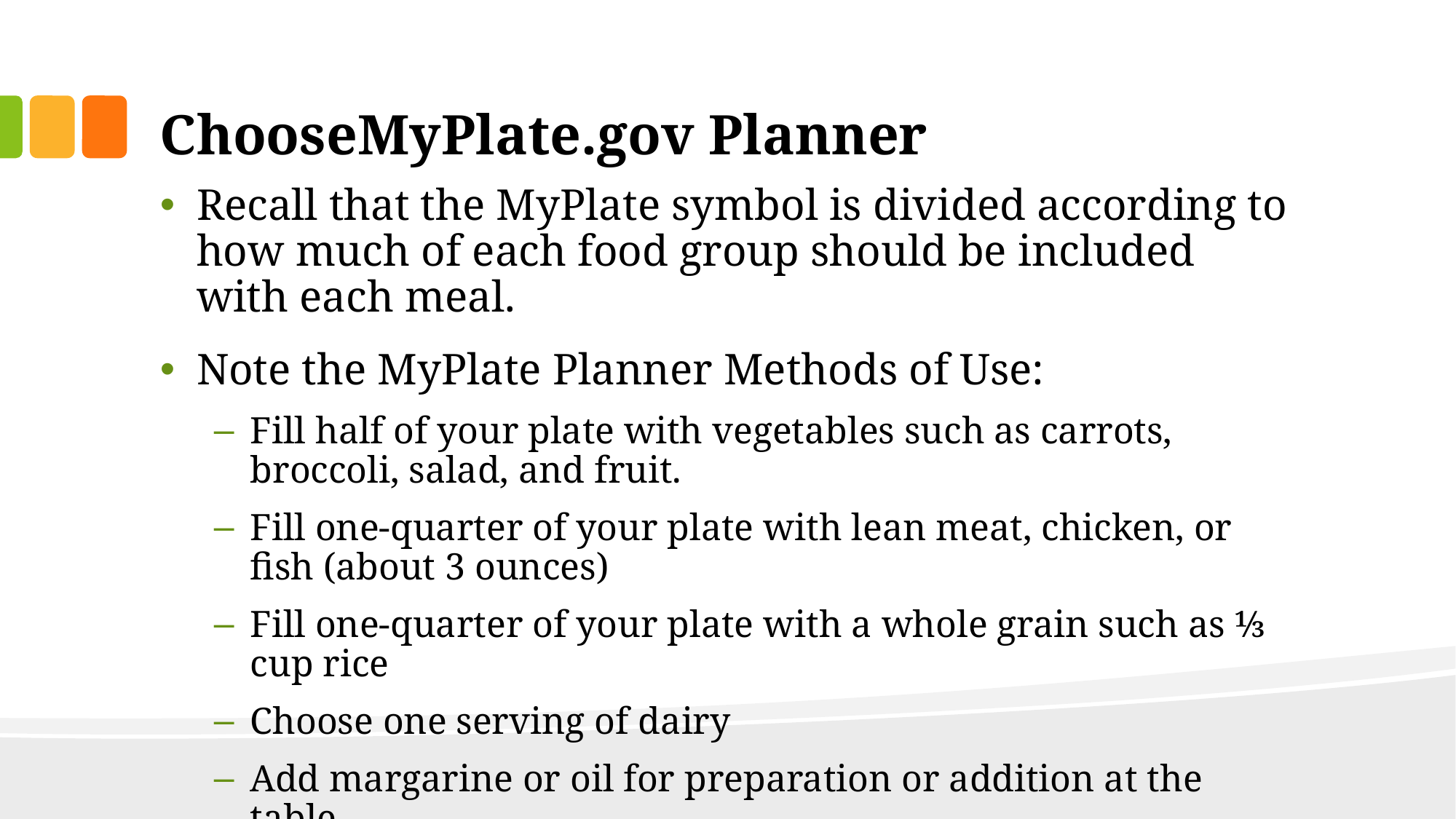

# ChooseMyPlate.gov Planner
Recall that the MyPlate symbol is divided according to how much of each food group should be included with each meal.
Note the MyPlate Planner Methods of Use:
Fill half of your plate with vegetables such as carrots, broccoli, salad, and fruit.
Fill one-quarter of your plate with lean meat, chicken, or fish (about 3 ounces)
Fill one-quarter of your plate with a whole grain such as ⅓ cup rice
Choose one serving of dairy
Add margarine or oil for preparation or addition at the table